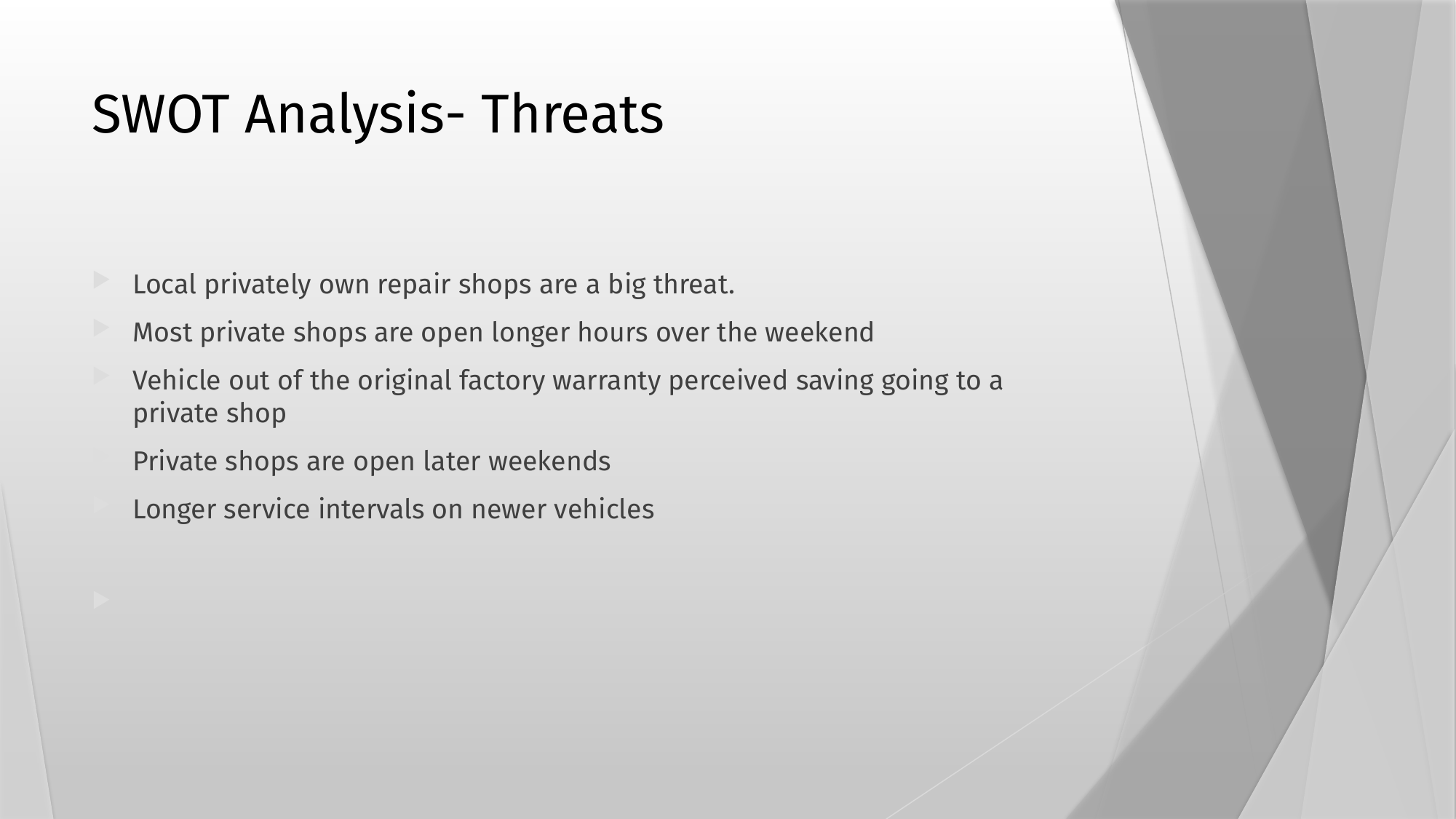

# SWOT Analysis- Threats
Local privately own repair shops are a big threat.
Most private shops are open longer hours over the weekend
Vehicle out of the original factory warranty perceived saving going to a private shop
Private shops are open later weekends
Longer service intervals on newer vehicles